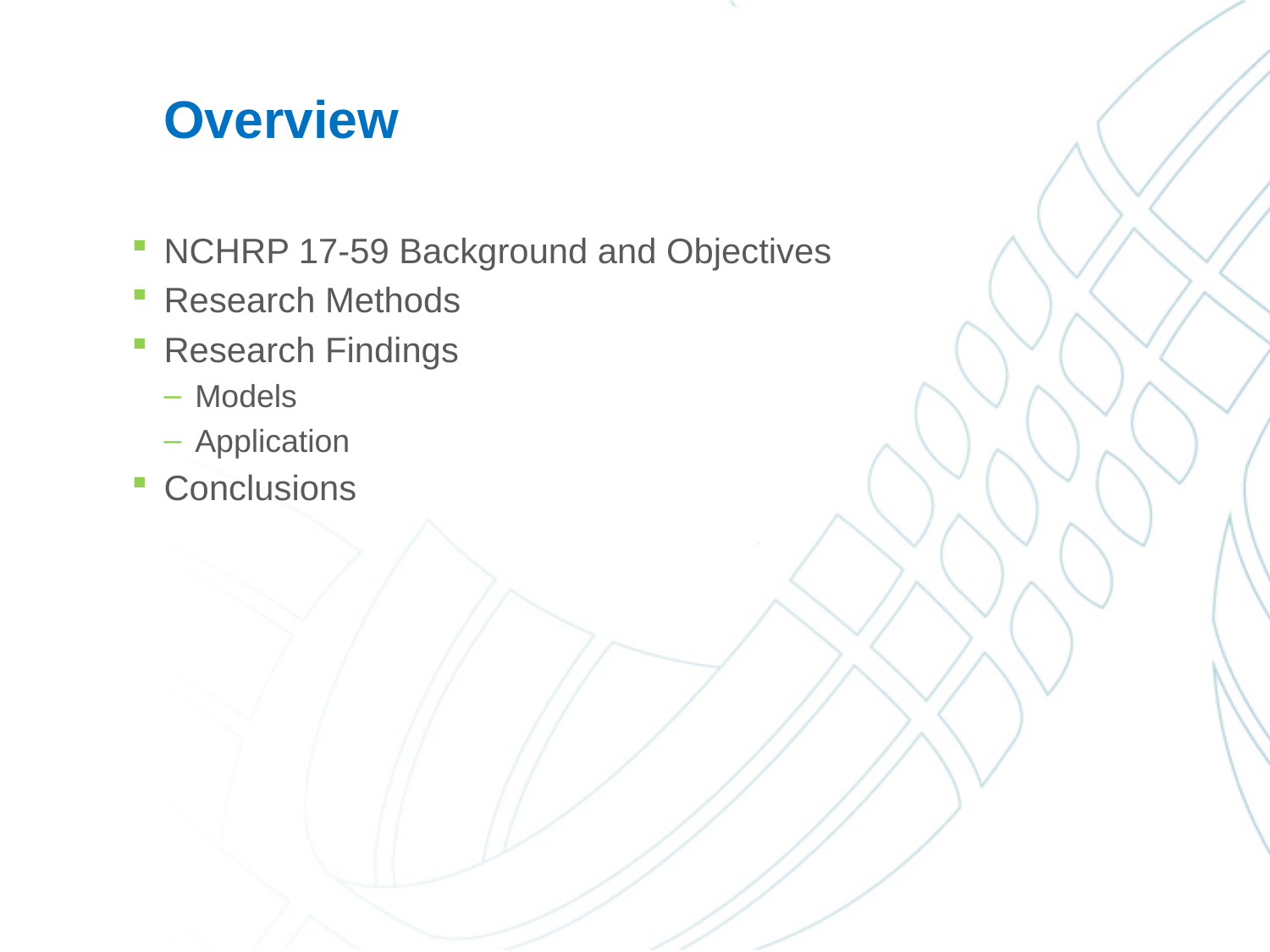

# Overview
NCHRP 17-59 Background and Objectives
Research Methods
Research Findings
Models
Application
Conclusions